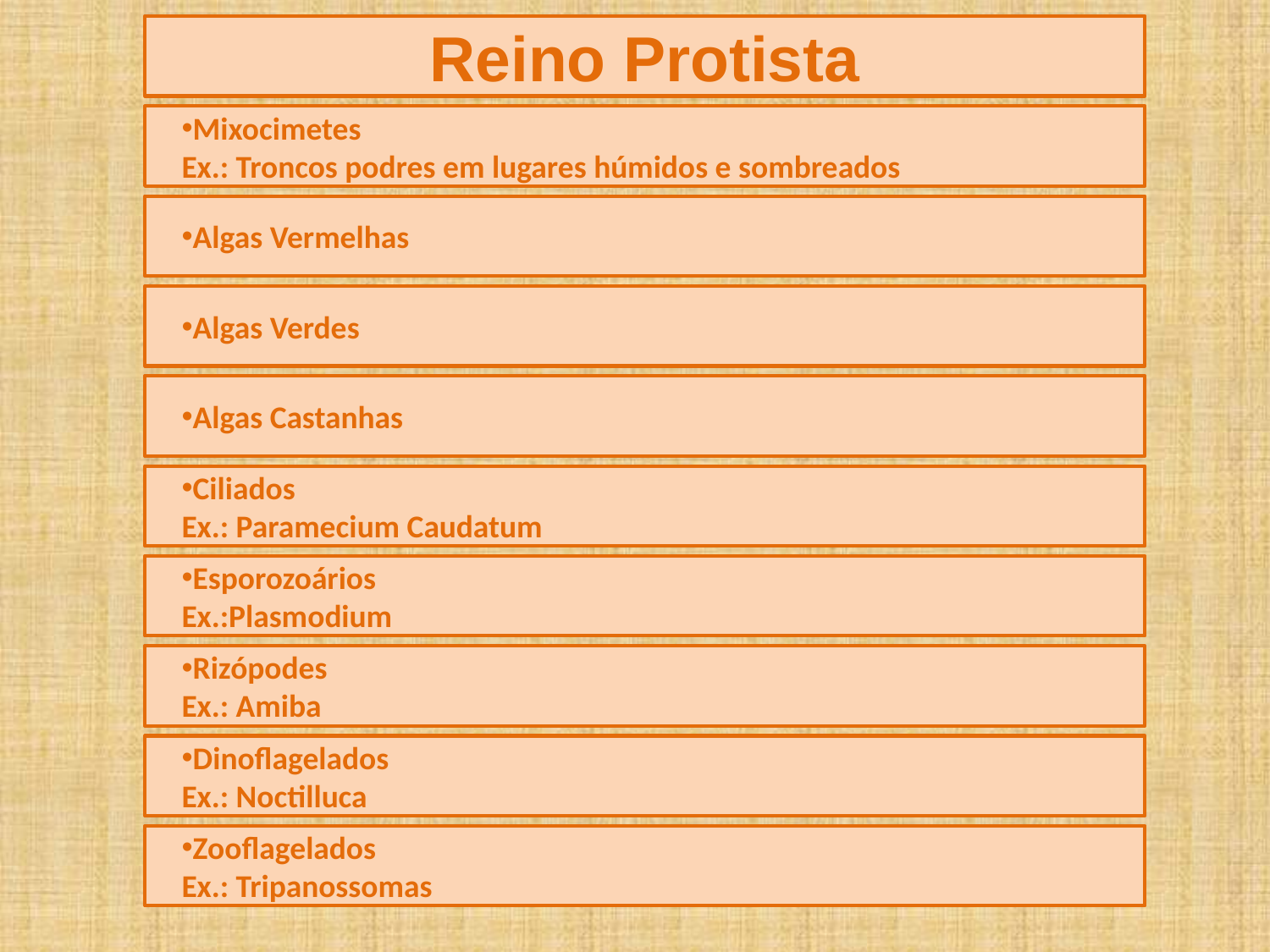

Reino Protista
Mixocimetes
Ex.: Troncos podres em lugares húmidos e sombreados
Algas Vermelhas
Algas Verdes
Algas Castanhas
Ciliados
Ex.: Paramecium Caudatum
Esporozoários
Ex.:Plasmodium
Rizópodes
Ex.: Amiba
Dinoflagelados
Ex.: Noctilluca
Zooflagelados
Ex.: Tripanossomas